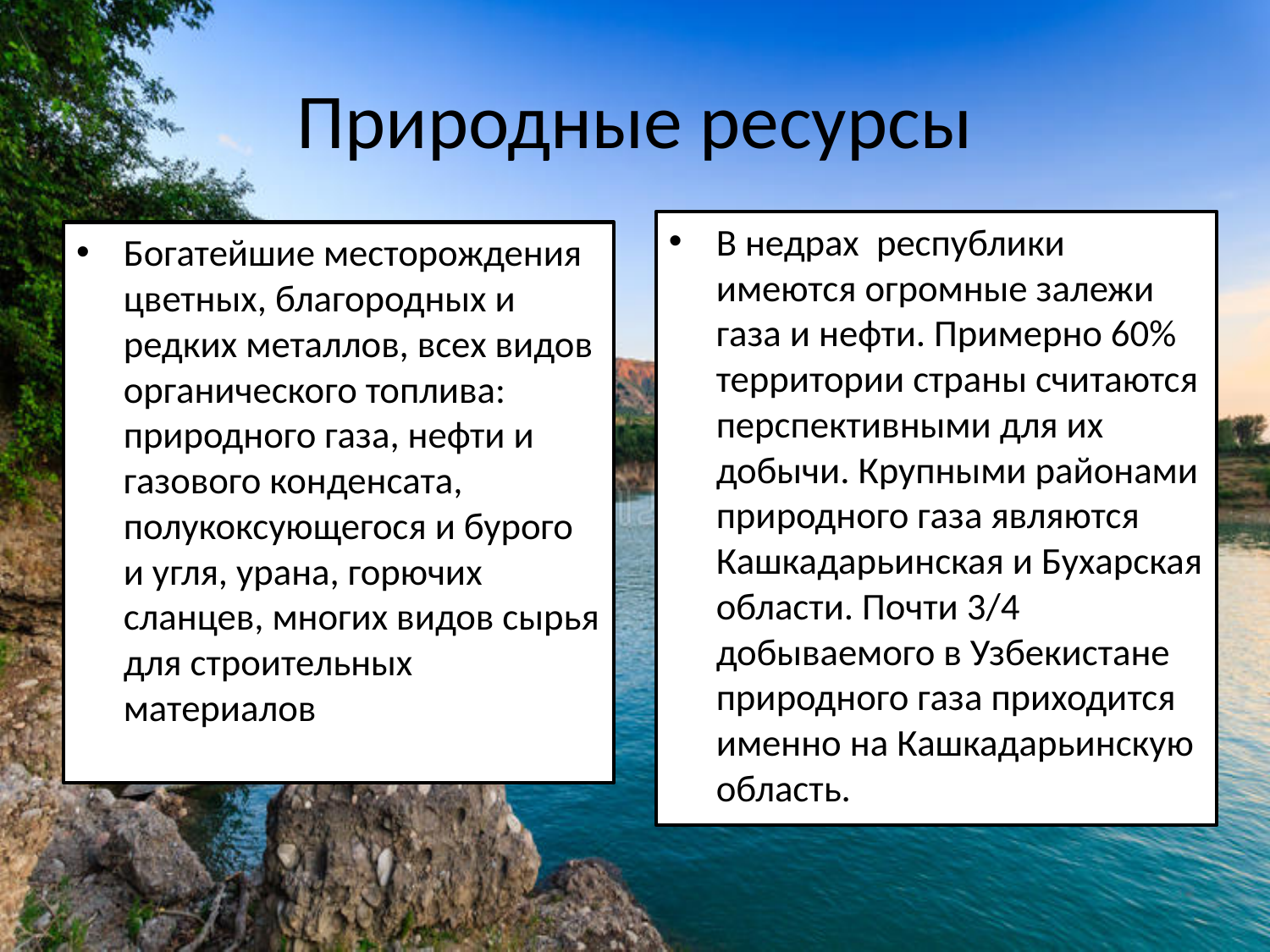

# Природные ресурсы
В недрах  республики имеются огромные залежи газа и нефти. Примерно 60% территории страны считаются перспективными для их добычи. Крупными районами природного газа являются Кашкадарьинская и Бухарская области. Почти 3/4 добываемого в Узбекистане природного газа приходится именно на Кашкадарьинскую область.
Богатейшие месторождения цветных, благородных и редких металлов, всех видов органического топлива: природного газа, нефти и газового конденсата, полукоксующегося и бурого и угля, урана, горючих сланцев, многих видов сырья для строительных материалов